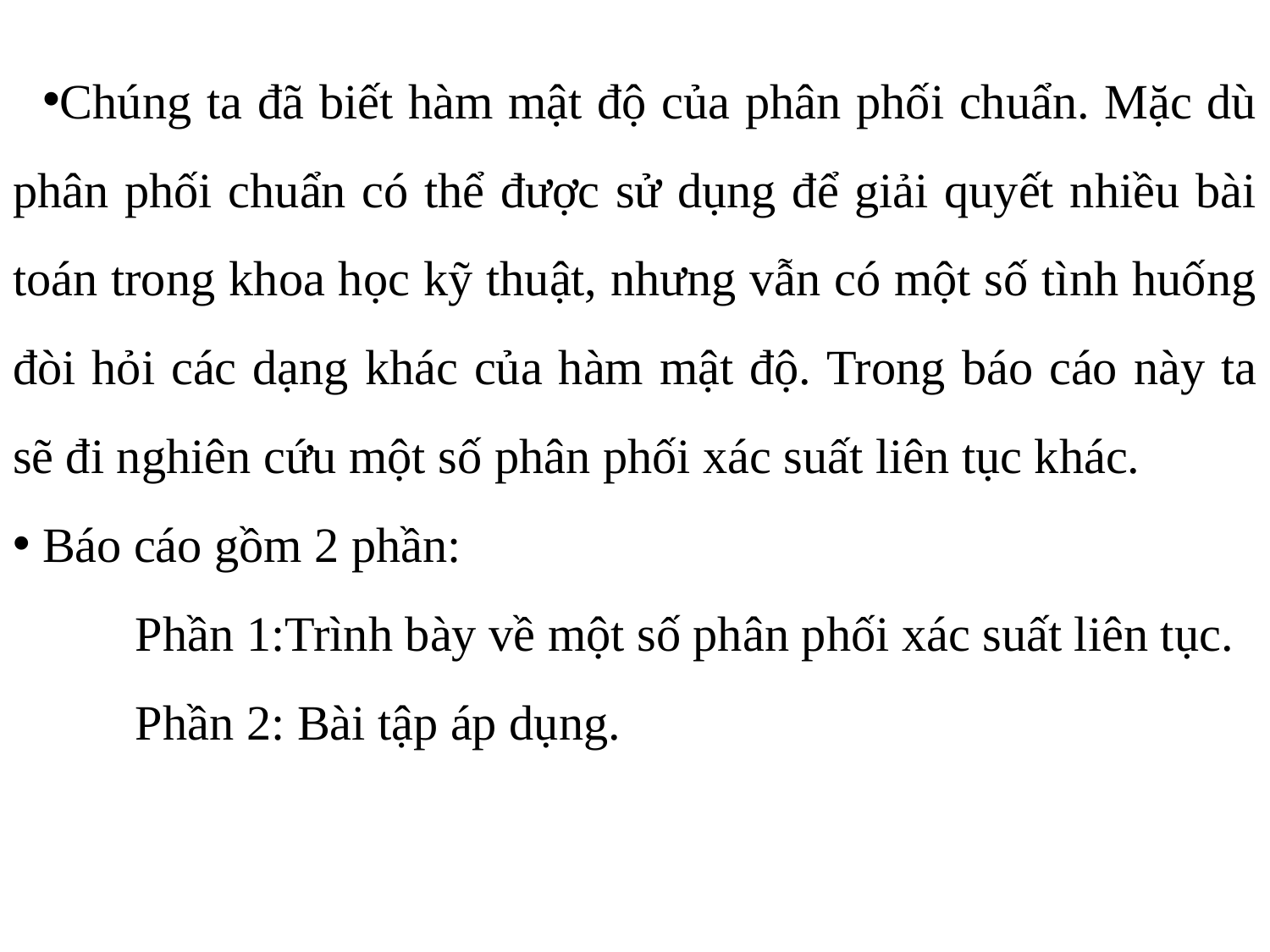

Chúng ta đã biết hàm mật độ của phân phối chuẩn. Mặc dù phân phối chuẩn có thể được sử dụng để giải quyết nhiều bài toán trong khoa học kỹ thuật, nhưng vẫn có một số tình huống đòi hỏi các dạng khác của hàm mật độ. Trong báo cáo này ta sẽ đi nghiên cứu một số phân phối xác suất liên tục khác.
 Báo cáo gồm 2 phần:
          Phần 1:Trình bày về một số phân phối xác suất liên tục.
          Phần 2: Bài tập áp dụng.